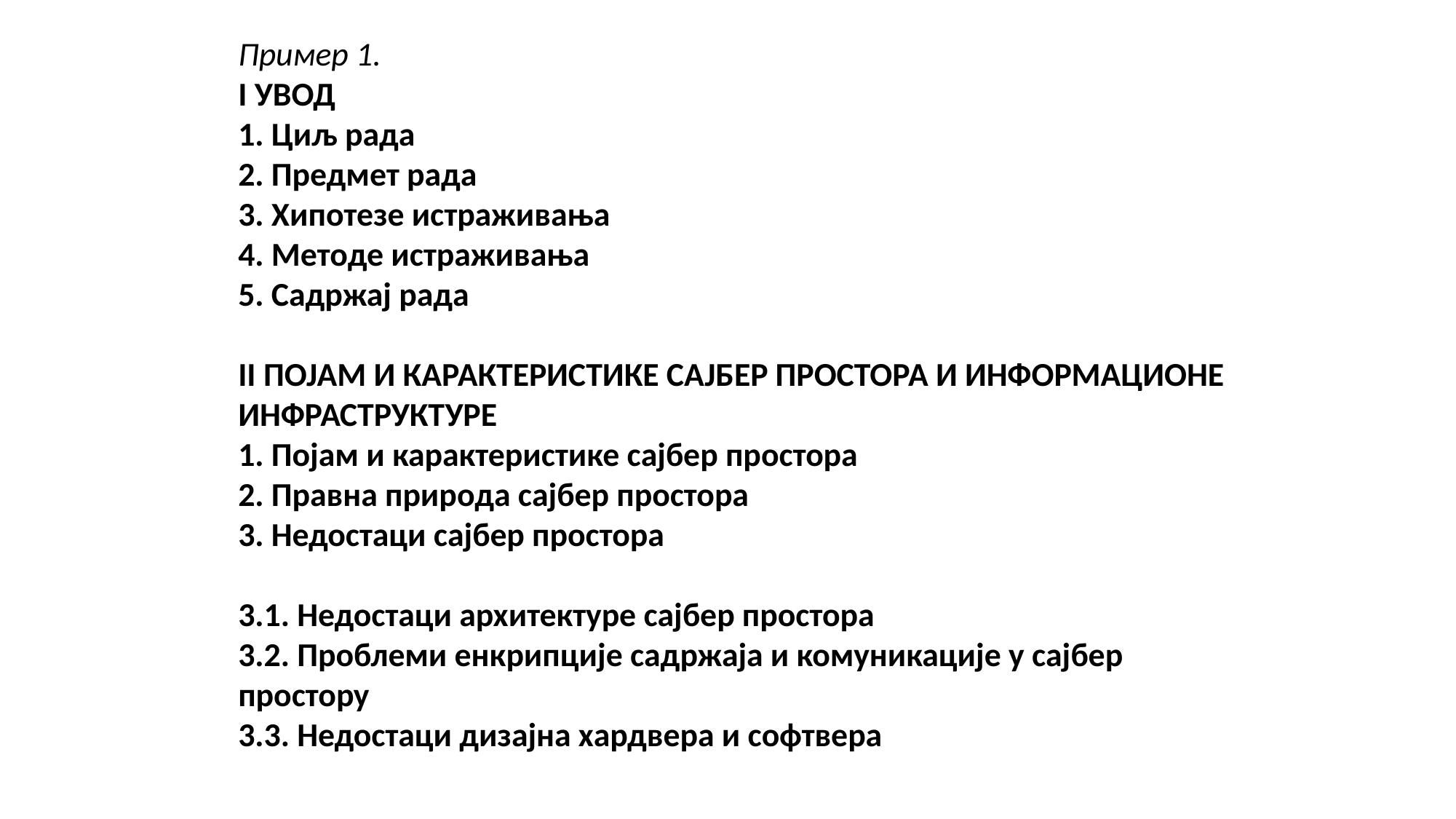

Пример 1.
I УВОД
1. Циљ рада
2. Предмет рада
3. Хипотезе истраживања
4. Методе истраживања
5. Садржај рада

II ПОЈАМ И КАРАКТЕРИСТИКЕ САЈБЕР ПРОСТОРА И ИНФОРМАЦИОНЕ ИНФРАСТРУКТУРЕ
1. Појам и карактеристике сајбер простора
2. Правна природа сајбер простора
3. Недостаци сајбер простора

3.1. Недостаци архитектуре сајбер простора
3.2. Проблеми енкрипције садржаја и комуникације у сајбер простору
3.3. Недостаци дизајна хардвера и софтвера